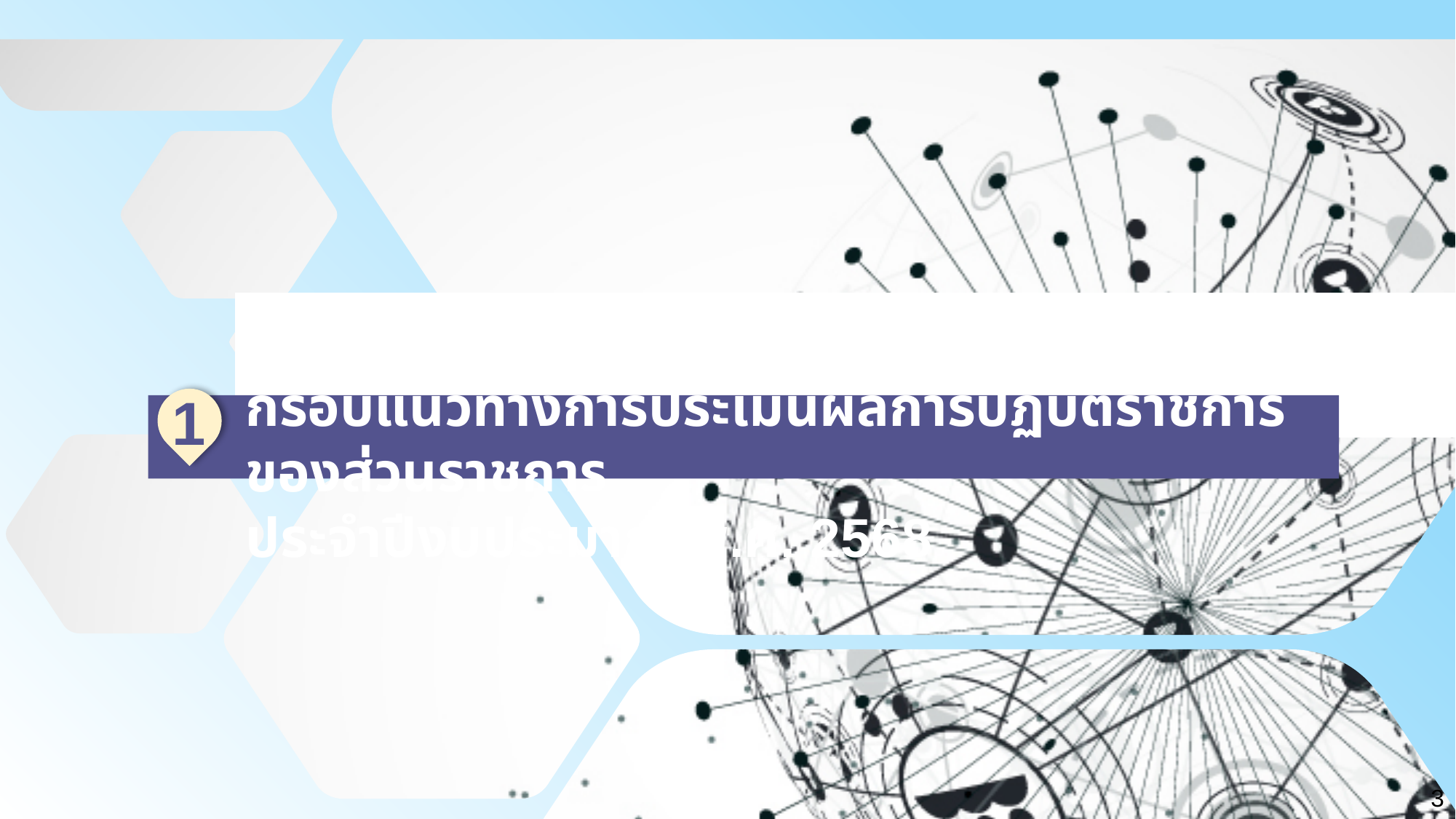

1

กรอบแนวทางการประเมินผลการปฏิบัติราชการของส่วนราชการ
ประจำปีงบประมาณ พ.ศ. 2568
3